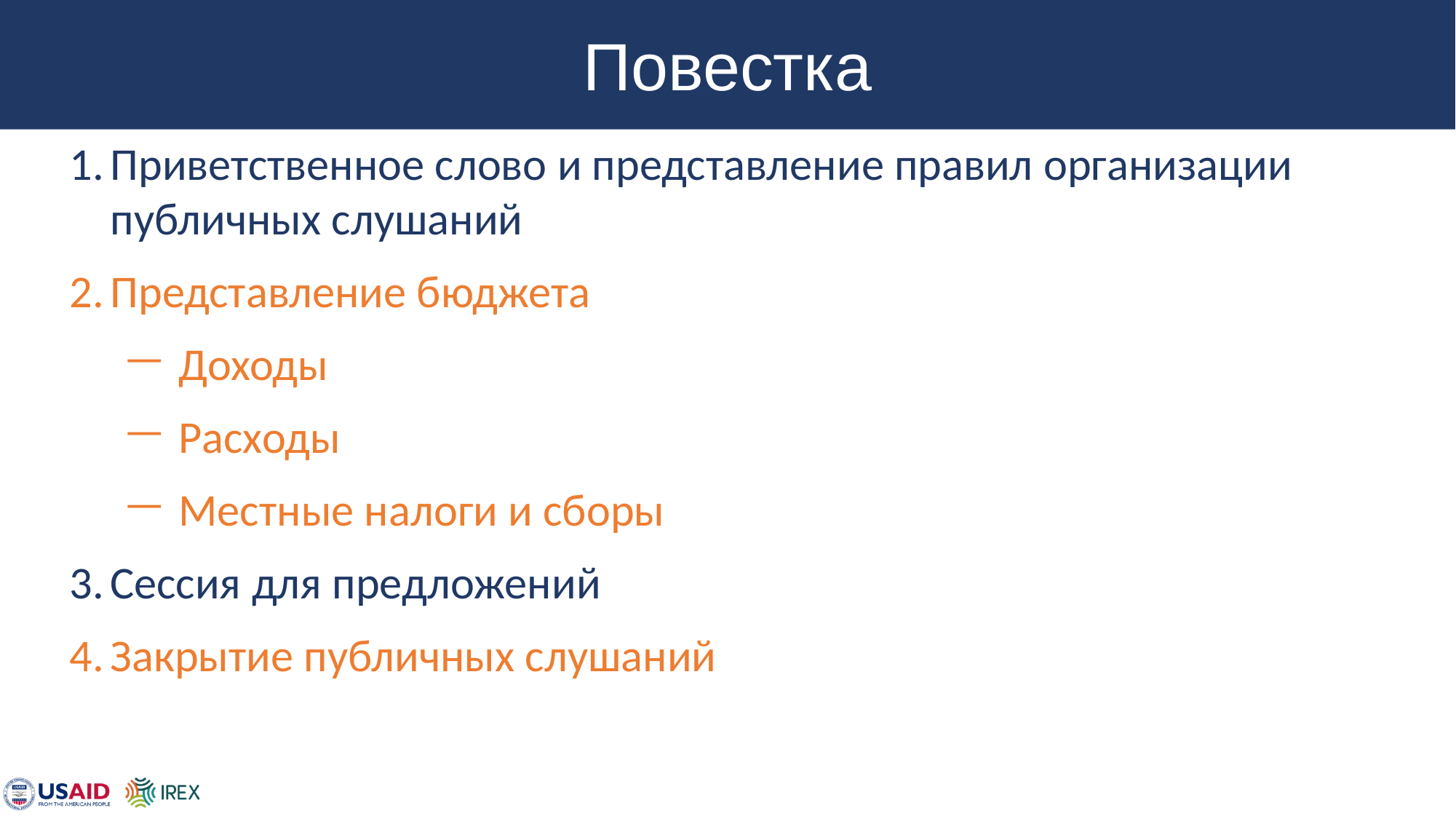

# Повестка
Приветственное слово и представление правил организации публичных слушаний
Представление бюджета
Доходы
Расходы
Местные налоги и сборы
Сессия для предложений
Закрытие публичных слушаний